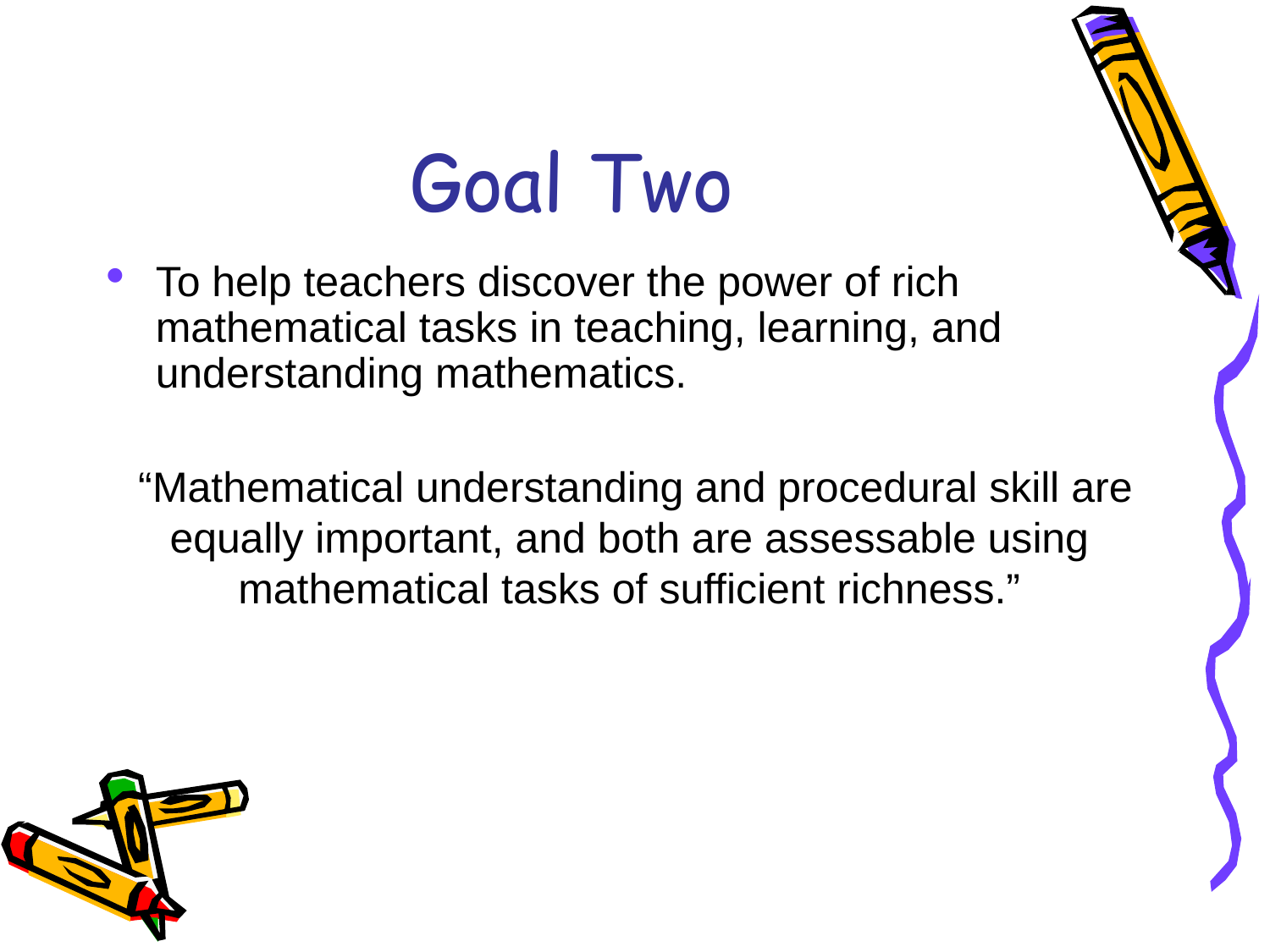

# Goal Two
To help teachers discover the power of rich mathematical tasks in teaching, learning, and understanding mathematics.

 “Mathematical understanding and procedural skill are equally important, and both are assessable using mathematical tasks of sufficient richness.”